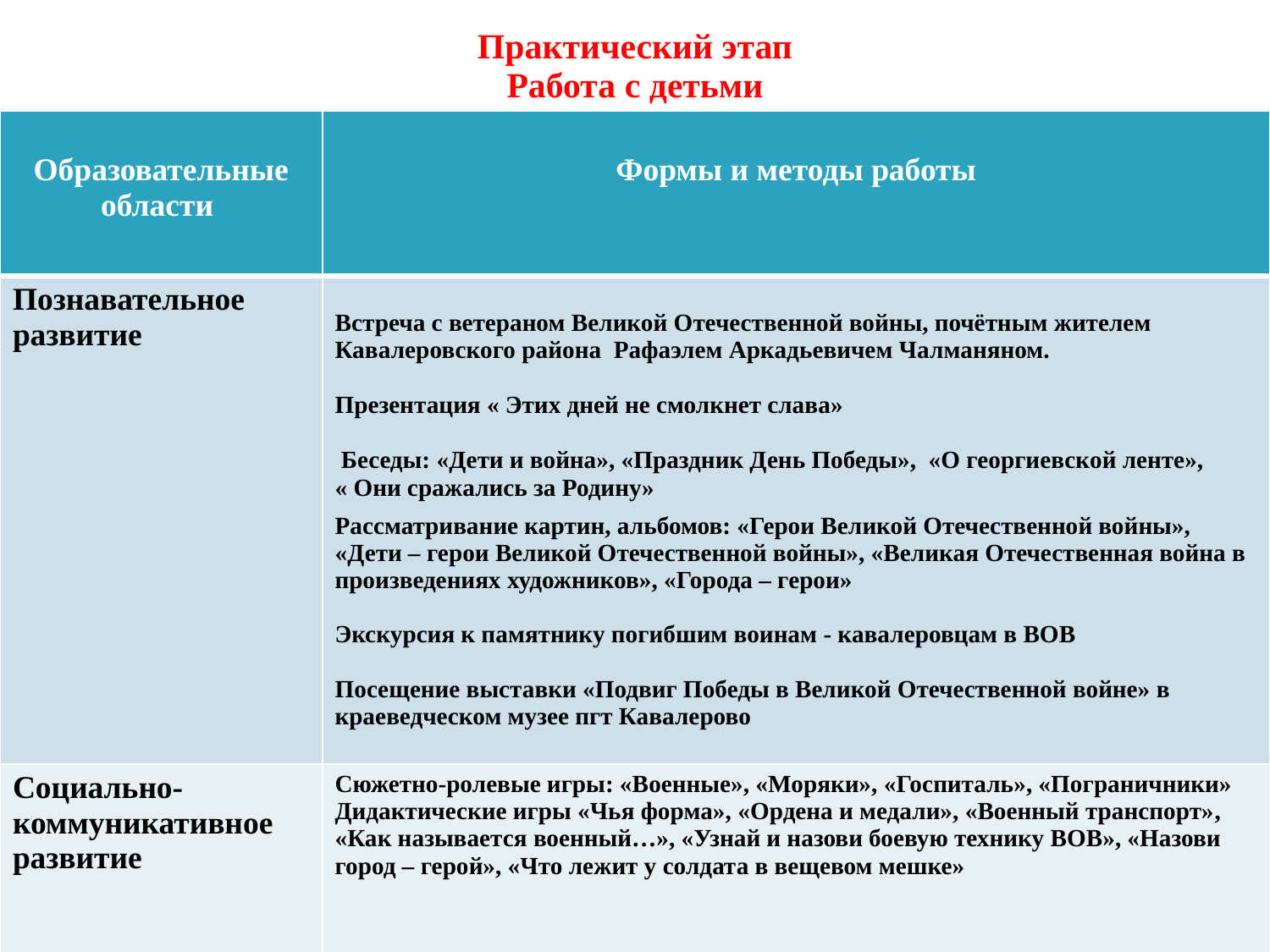

# Практический этап Работа с детьми
| Образовательные области | Формы и методы работы |
| --- | --- |
| Познавательное развитие | Встреча с ветераном Великой Отечественной войны, почётным жителем Кавалеровского района Рафаэлем Аркадьевичем Чалманяном. Презентация « Этих дней не смолкнет слава»  Беседы: «Дети и война», «Праздник День Победы», «О георгиевской ленте», « Они сражались за Родину» Рассматривание картин, альбомов: «Герои Великой Отечественной войны», «Дети – герои Великой Отечественной войны», «Великая Отечественная война в произведениях художников», «Города – герои» Экскурсия к памятнику погибшим воинам - кавалеровцам в ВОВ Посещение выставки «Подвиг Победы в Великой Отечественной войне» в краеведческом музее пгт Кавалерово |
| Социально-коммуникативное развитие | Сюжетно-ролевые игры: «Военные», «Моряки», «Госпиталь», «Пограничники» Дидактические игры «Чья форма», «Ордена и медали», «Военный транспорт», «Как называется военный…», «Узнай и назови боевую технику ВОВ», «Назови город – герой», «Что лежит у солдата в вещевом мешке» |